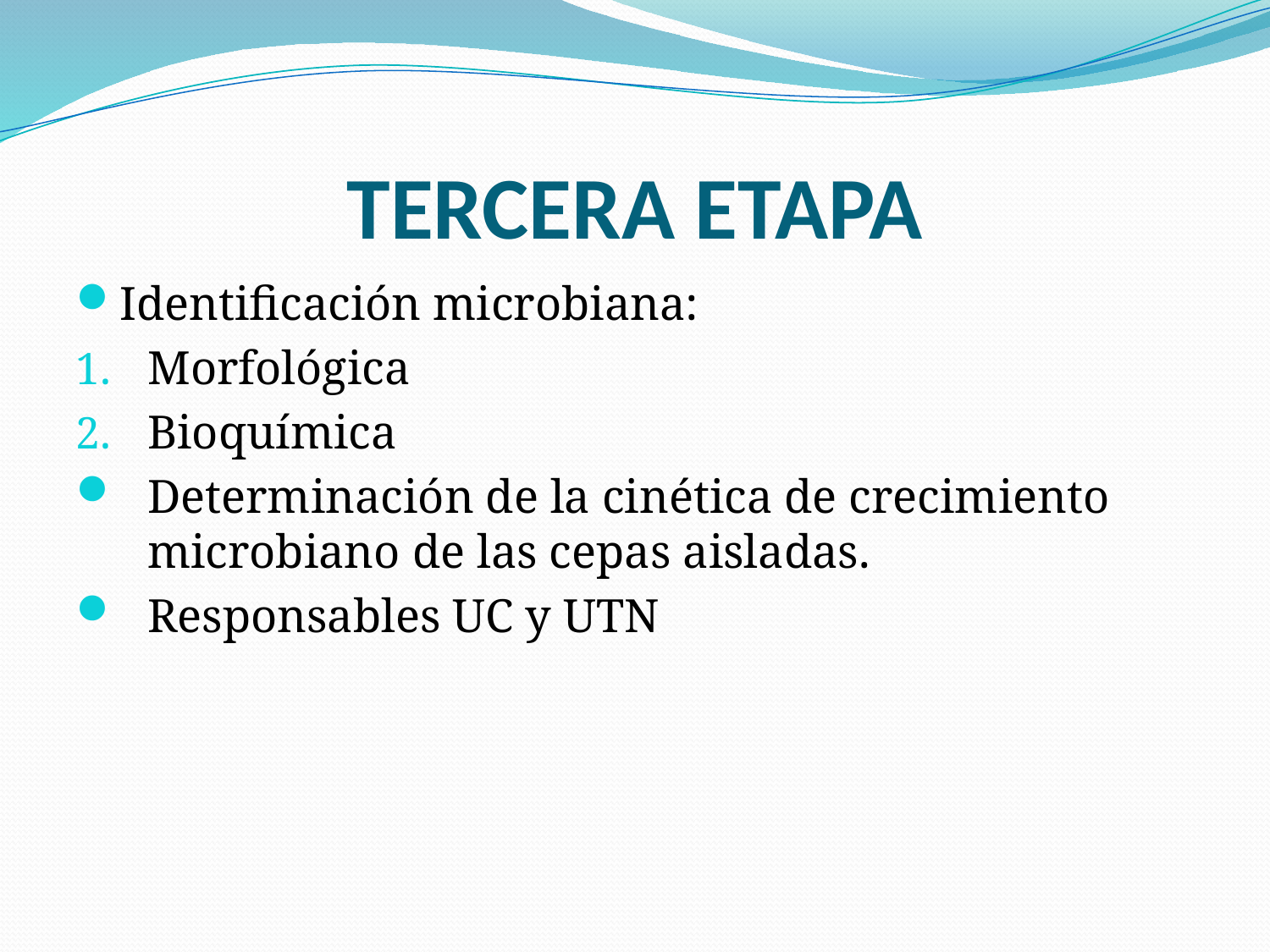

# TERCERA ETAPA
Identificación microbiana:
Morfológica
Bioquímica
Determinación de la cinética de crecimiento microbiano de las cepas aisladas.
Responsables UC y UTN